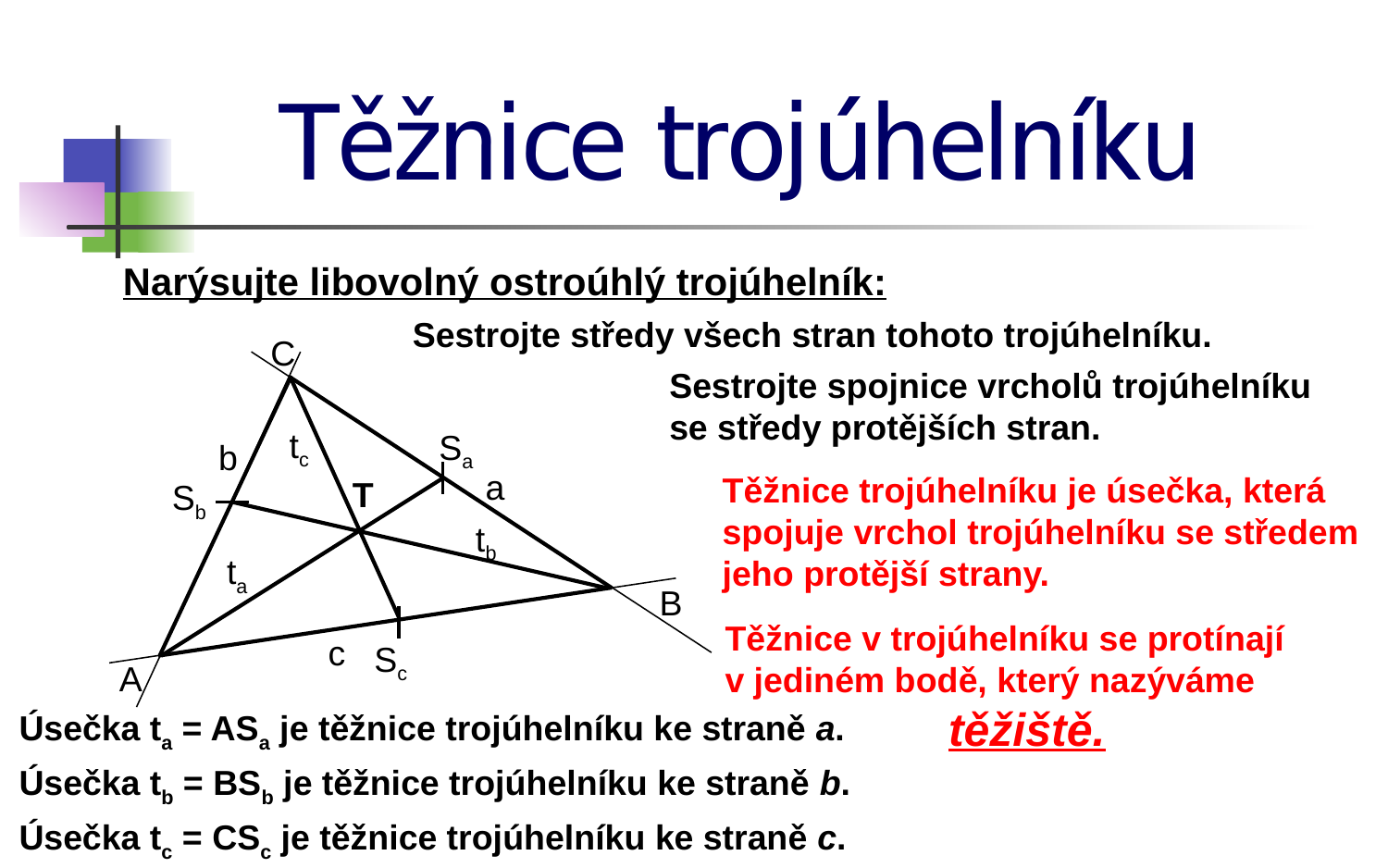

Těžnice trojúhelníku
Narýsujte libovolný ostroúhlý trojúhelník:
Sestrojte středy všech stran tohoto trojúhelníku.
C
Sestrojte spojnice vrcholů trojúhelníku
se středy protějších stran.
tc
Sa
b
a
Těžnice trojúhelníku je úsečka, která spojuje vrchol trojúhelníku se středem jeho protější strany.
T
Sb
tb
ta
B
Těžnice v trojúhelníku se protínají
v jediném bodě, který nazýváme
                       těžiště.
c
Sc
A
Úsečka ta = ASa je těžnice trojúhelníku ke straně a.
Úsečka tb = BSb je těžnice trojúhelníku ke straně b.
Úsečka tc = CSc je těžnice trojúhelníku ke straně c.